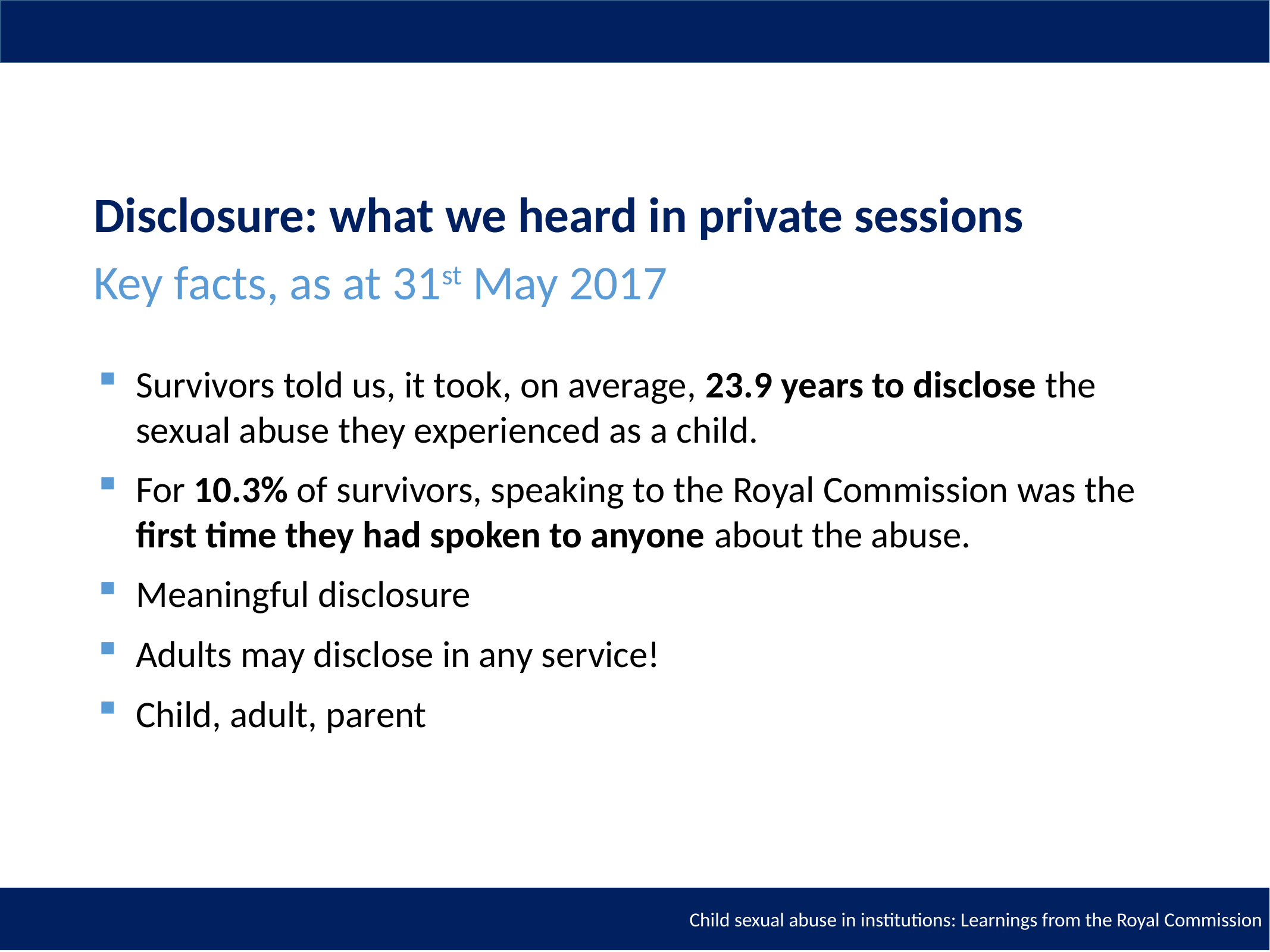

# Disclosure: what we heard in private sessions
Key facts, as at 31st May 2017
Survivors told us, it took, on average, 23.9 years to disclose the sexual abuse they experienced as a child.
For 10.3% of survivors, speaking to the Royal Commission was the first time they had spoken to anyone about the abuse.
Meaningful disclosure
Adults may disclose in any service!
Child, adult, parent

Child sexual abuse in institutions: Learnings from the Royal Commission